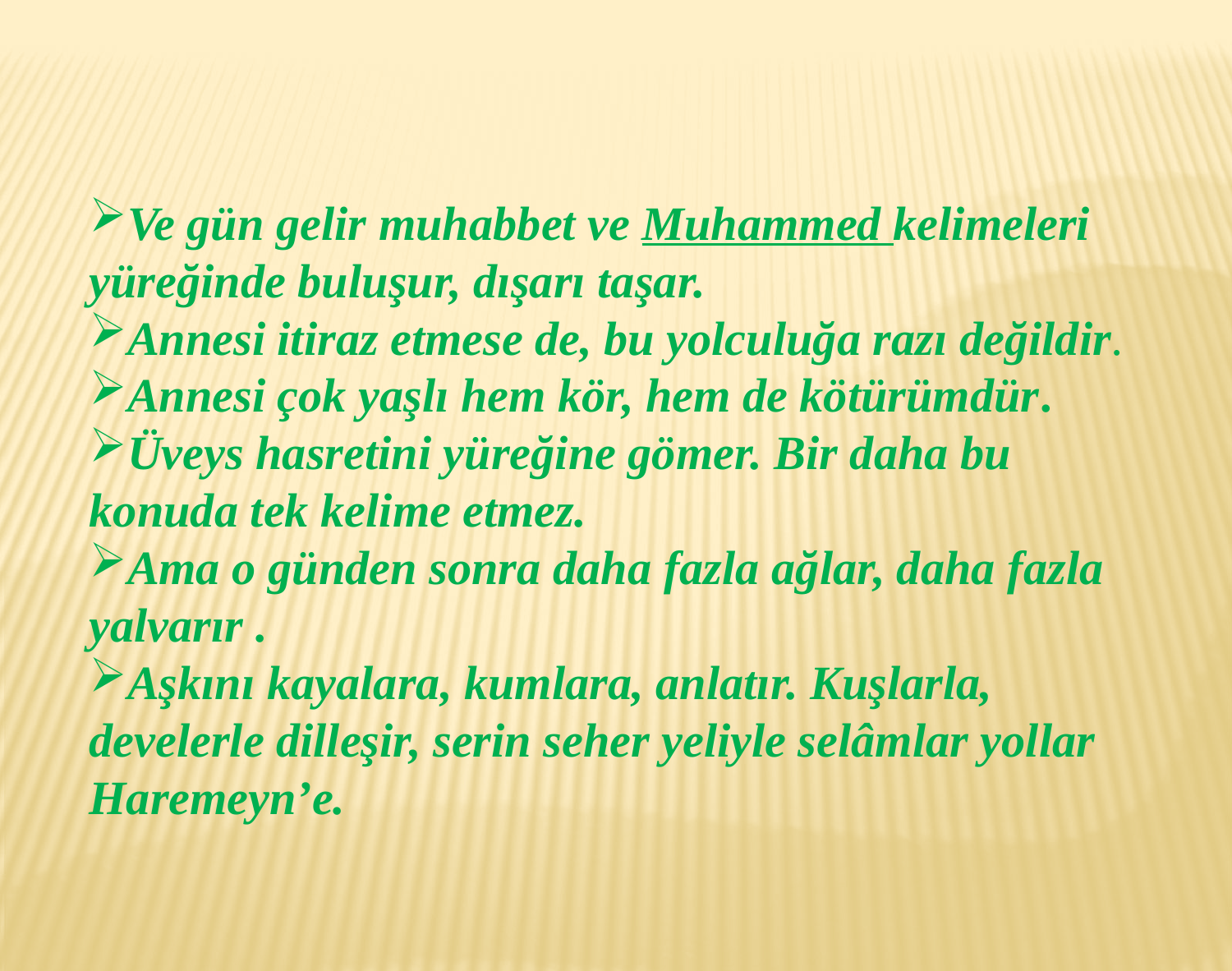

Ve gün gelir muhabbet ve Muhammed kelimeleri yüreğinde buluşur, dışarı taşar.
Annesi itiraz etmese de, bu yolculuğa razı değildir.
Annesi çok yaşlı hem kör, hem de kötürümdür.
Üveys hasretini yüreğine gömer. Bir daha bu konuda tek kelime etmez.
Ama o günden sonra daha fazla ağlar, daha fazla yalvarır .
Aşkını kayalara, kumlara, anlatır. Kuşlarla, develerle dilleşir, serin seher yeliyle selâmlar yollar Haremeyn’e.